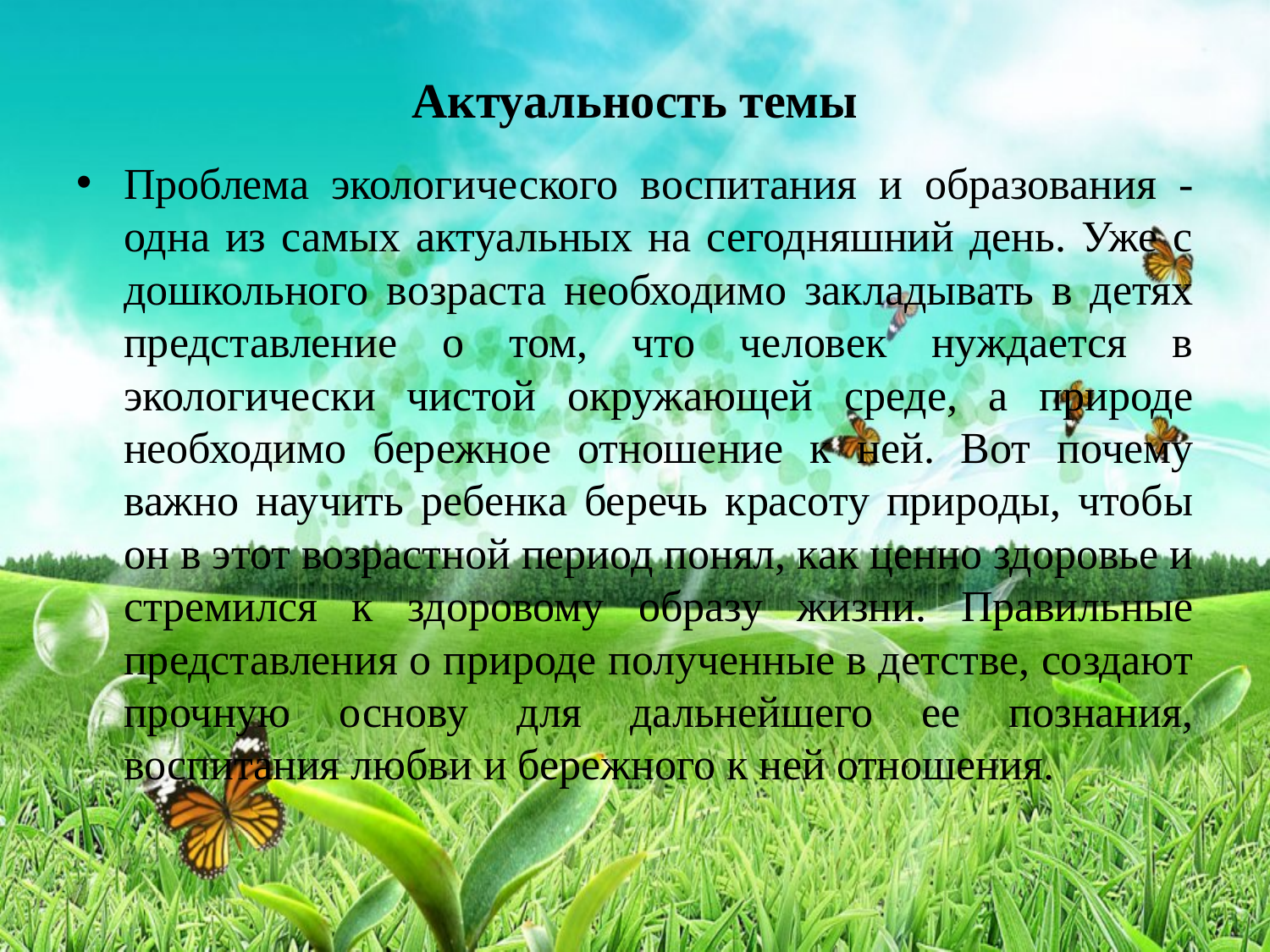

# Актуальность темы
Проблема экологического воспитания и образования - одна из самых актуальных на сегодняшний день. Уже с дошкольного возраста необходимо закладывать в детях представление о том, что человек нуждается в экологически чистой окружающей среде, а природе необходимо бережное отношение к ней. Вот почему важно научить ребенка беречь красоту природы, чтобы он в этот возрастной период понял, как ценно здоровье и стремился к здоровому образу жизни. Правильные представления о природе полученные в детстве, создают прочную основу для дальнейшего ее познания, воспитания любви и бережного к ней отношения.